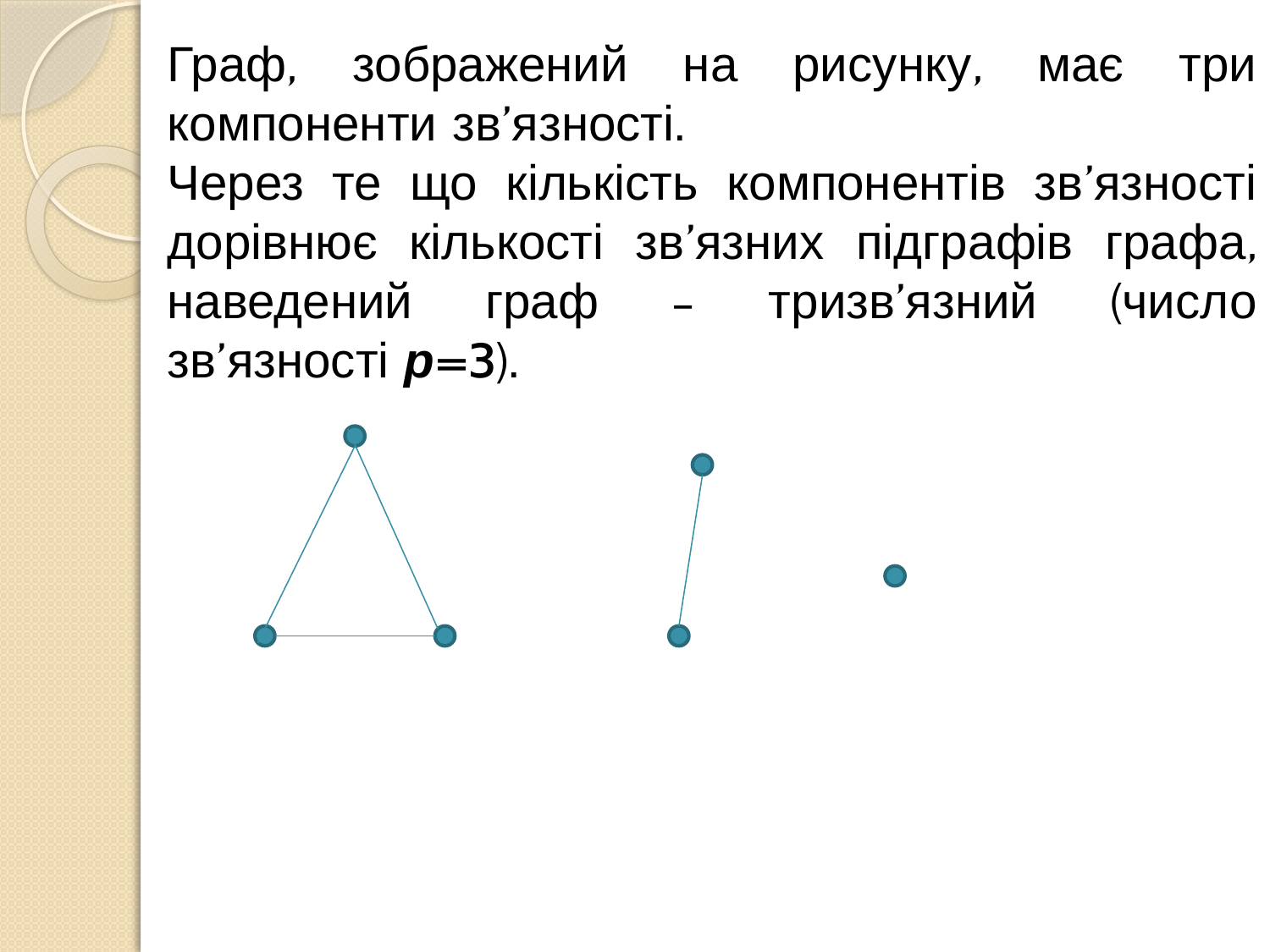

Граф, зображений на рисунку, має три компоненти зв’язності.
Через те що кількість компонентів зв’язності дорівнює кількості зв’язних підграфів графа, наведений граф – тризв’язний (число зв’язності р=3).